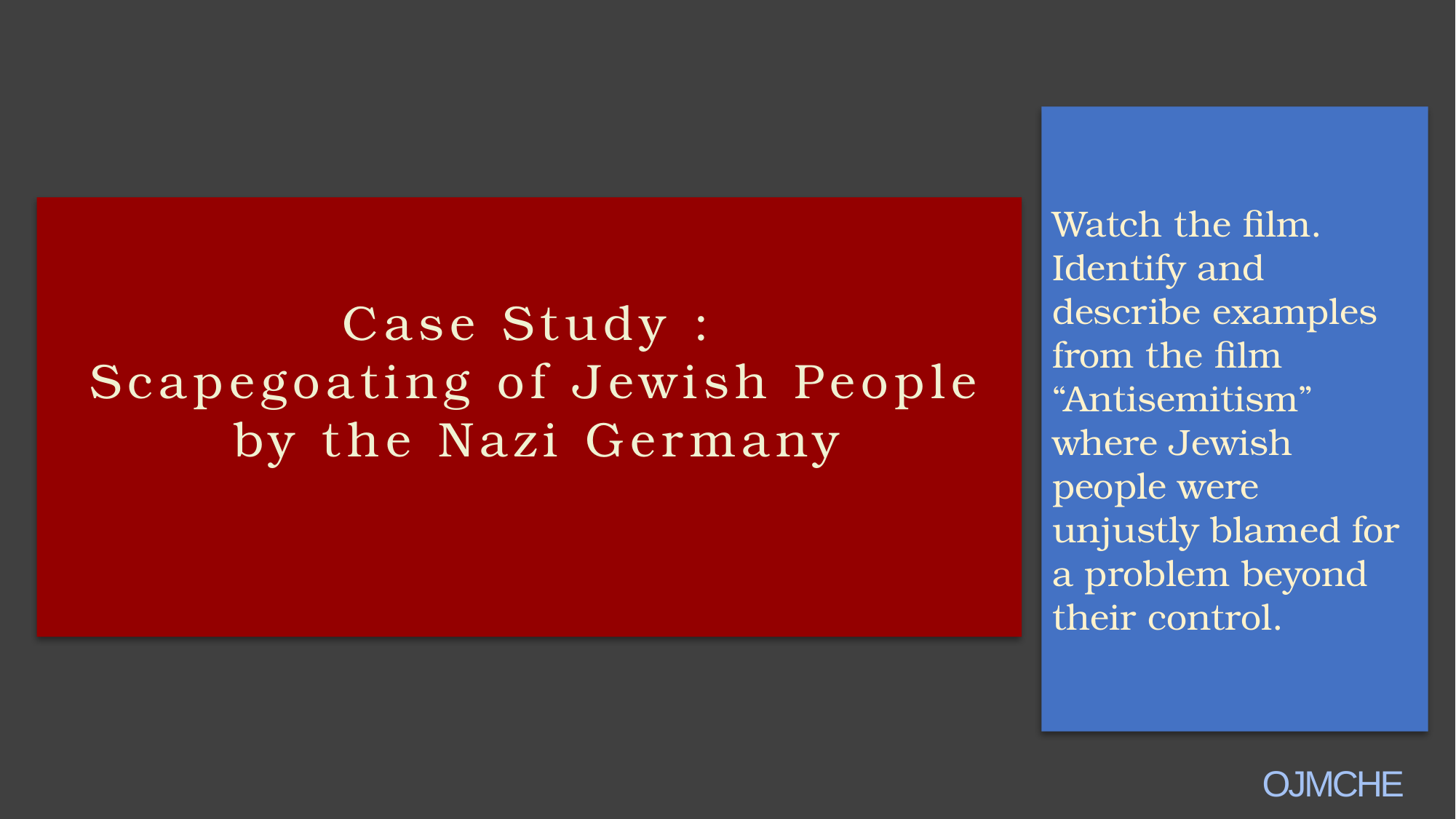

# Case study: Scapegoating of Jewish People by the Nazi Government of Germany
Watch the film. Identify and describe examples from the film “Antisemitism” where Jewish people were unjustly blamed for a problem beyond their control.

Case Study :
Scapegoating of Jewish People by the Nazi Germany
OJMCHE